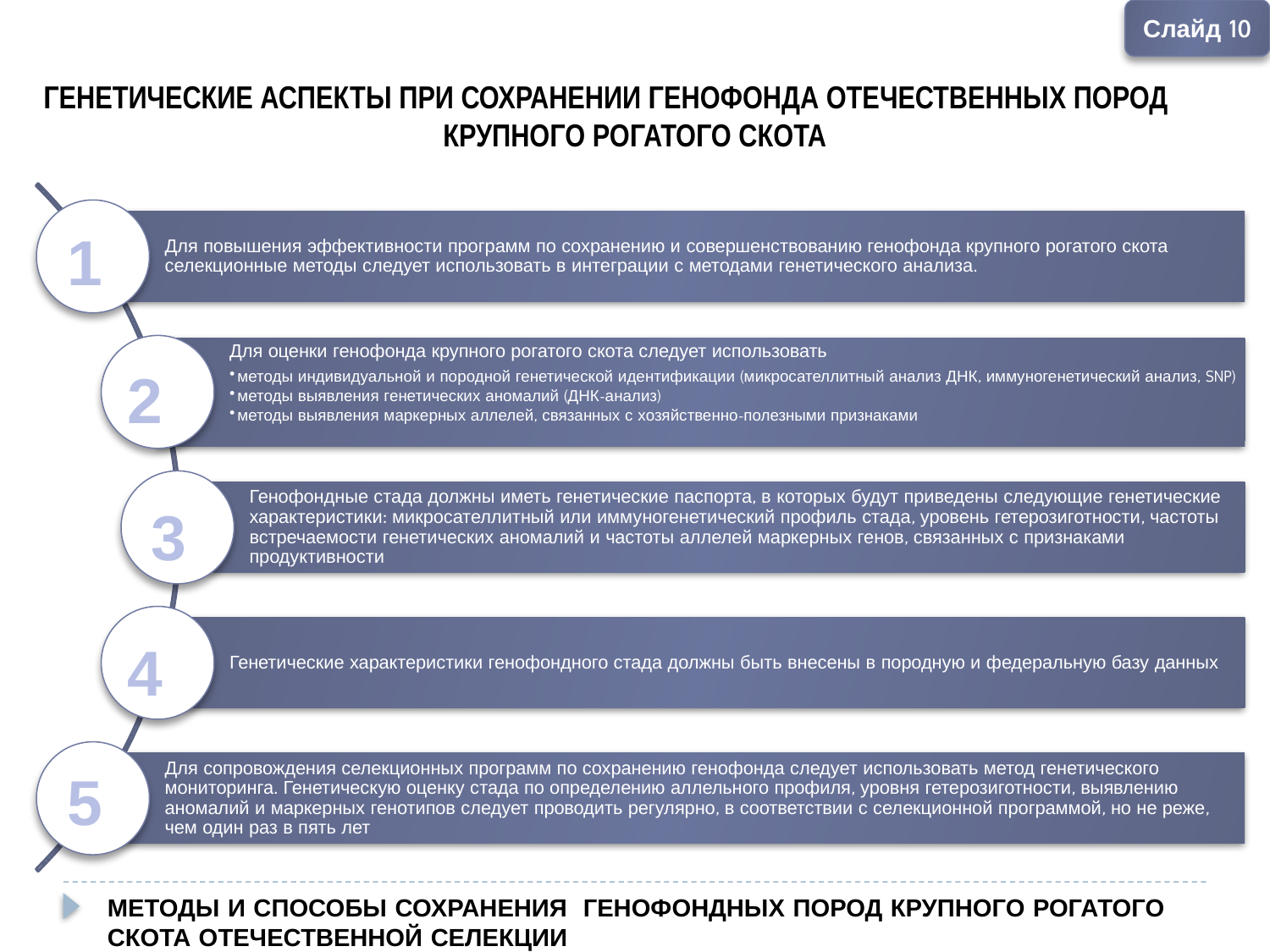

Слайд 10
ГЕНЕТИЧЕСКИЕ АСПЕКТЫ ПРИ СОХРАНЕНИИ ГЕНОФОНДА ОТЕЧЕСТВЕННЫХ ПОРОД
КРУПНОГО РОГАТОГО СКОТА
Для повышения эффективности программ по сохранению и совершенствованию генофонда крупного рогатого скота селекционные методы следует использовать в интеграции с методами генетического анализа.
Для оценки генофонда крупного рогатого скота следует использовать
методы индивидуальной и породной генетической идентификации (микросателлитный анализ ДНК, иммуногенетический анализ, SNP)
методы выявления генетических аномалий (ДНК-анализ)
методы выявления маркерных аллелей, связанных с хозяйственно-полезными признаками
Генофондные стада должны иметь генетические паспорта, в которых будут приведены следующие генетические характеристики: микросателлитный или иммуногенетический профиль стада, уровень гетерозиготности, частоты встречаемости генетических аномалий и частоты аллелей маркерных генов, связанных с признаками продуктивности
Генетические характеристики генофондного стада должны быть внесены в породную и федеральную базу данных
Для сопровождения селекционных программ по сохранению генофонда следует использовать метод генетического мониторинга. Генетическую оценку стада по определению аллельного профиля, уровня гетерозиготности, выявлению аномалий и маркерных генотипов следует проводить регулярно, в соответствии с селекционной программой, но не реже, чем один раз в пять лет
1
2
3
4
5
Методы и способы сохранения  генофондных пород крупного рогатого скота отечественной селекции